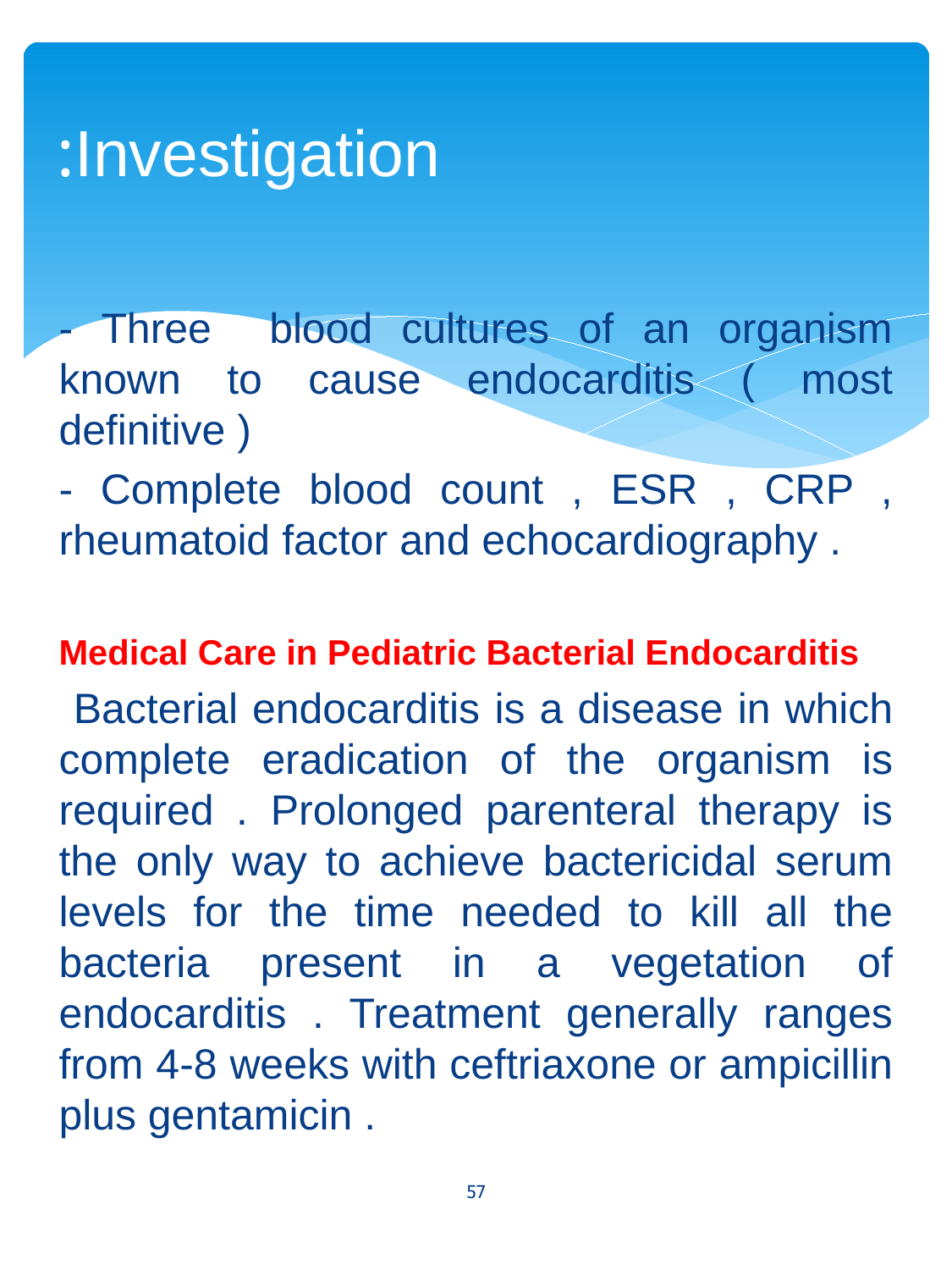

# Investigation:
- Three  blood cultures of an organism known to cause endocarditis ( most definitive )
- Complete blood count , ESR , CRP , rheumatoid factor and echocardiography .

Medical Care in Pediatric Bacterial Endocarditis
 Bacterial endocarditis is a disease in which complete eradication of the organism is required . Prolonged parenteral therapy is the only way to achieve bactericidal serum levels for the time needed to kill all the bacteria present in a vegetation of endocarditis . Treatment generally ranges from 4-8 weeks with ceftriaxone or ampicillin plus gentamicin .

57